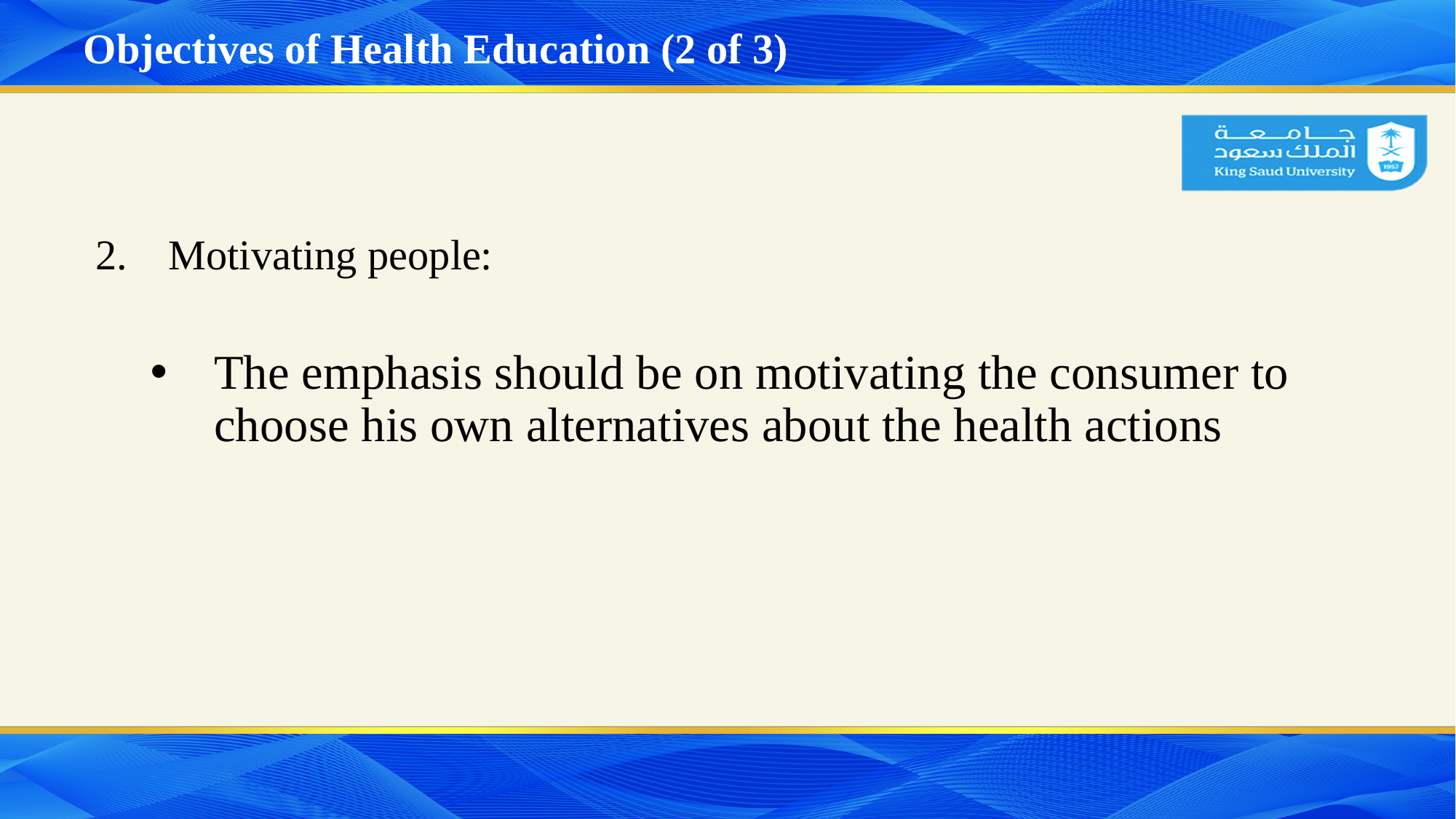

# Objectives of Health Education (2 of 3)
Motivating people:

The emphasis should be on motivating the consumer to choose his own alternatives about the health actions